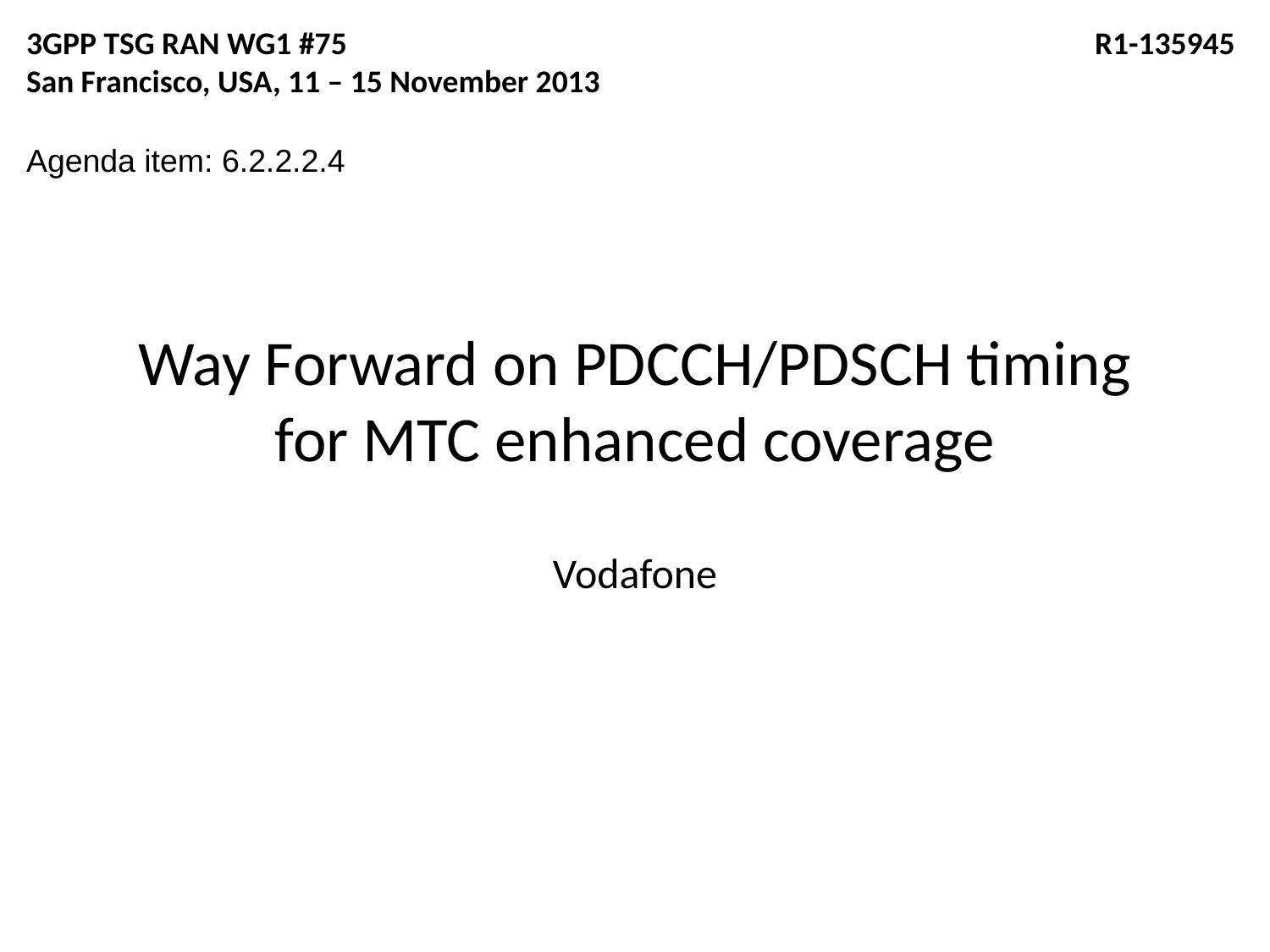

3GPP TSG RAN WG1 #75					                         R1-135945
San Francisco, USA, 11 – 15 November 2013
Agenda item: 6.2.2.2.4
# Way Forward on PDCCH/PDSCH timing for MTC enhanced coverage
Vodafone